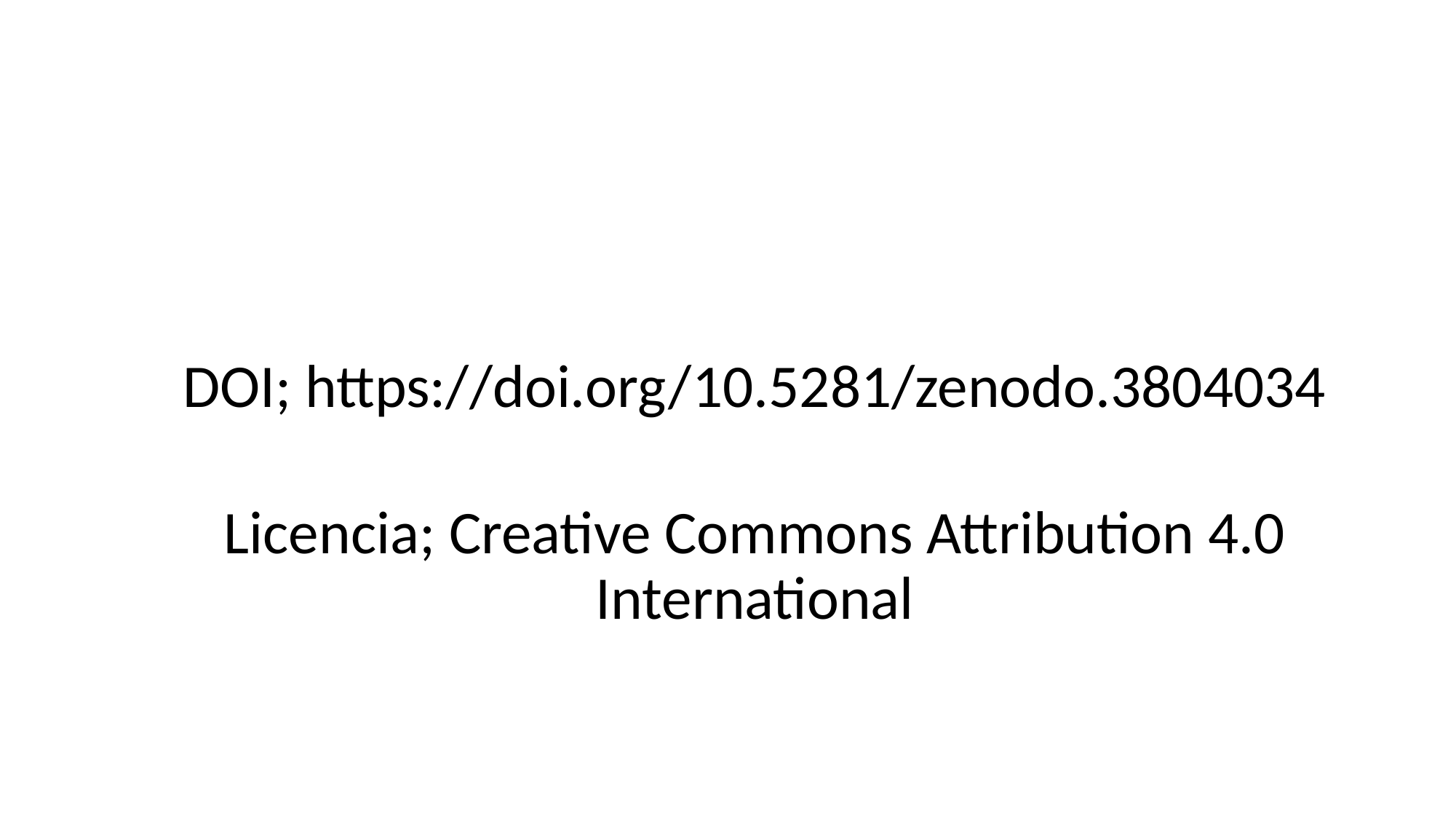

#

DOI; https://doi.org/10.5281/zenodo.3804034

Licencia; Creative Commons Attribution 4.0 International